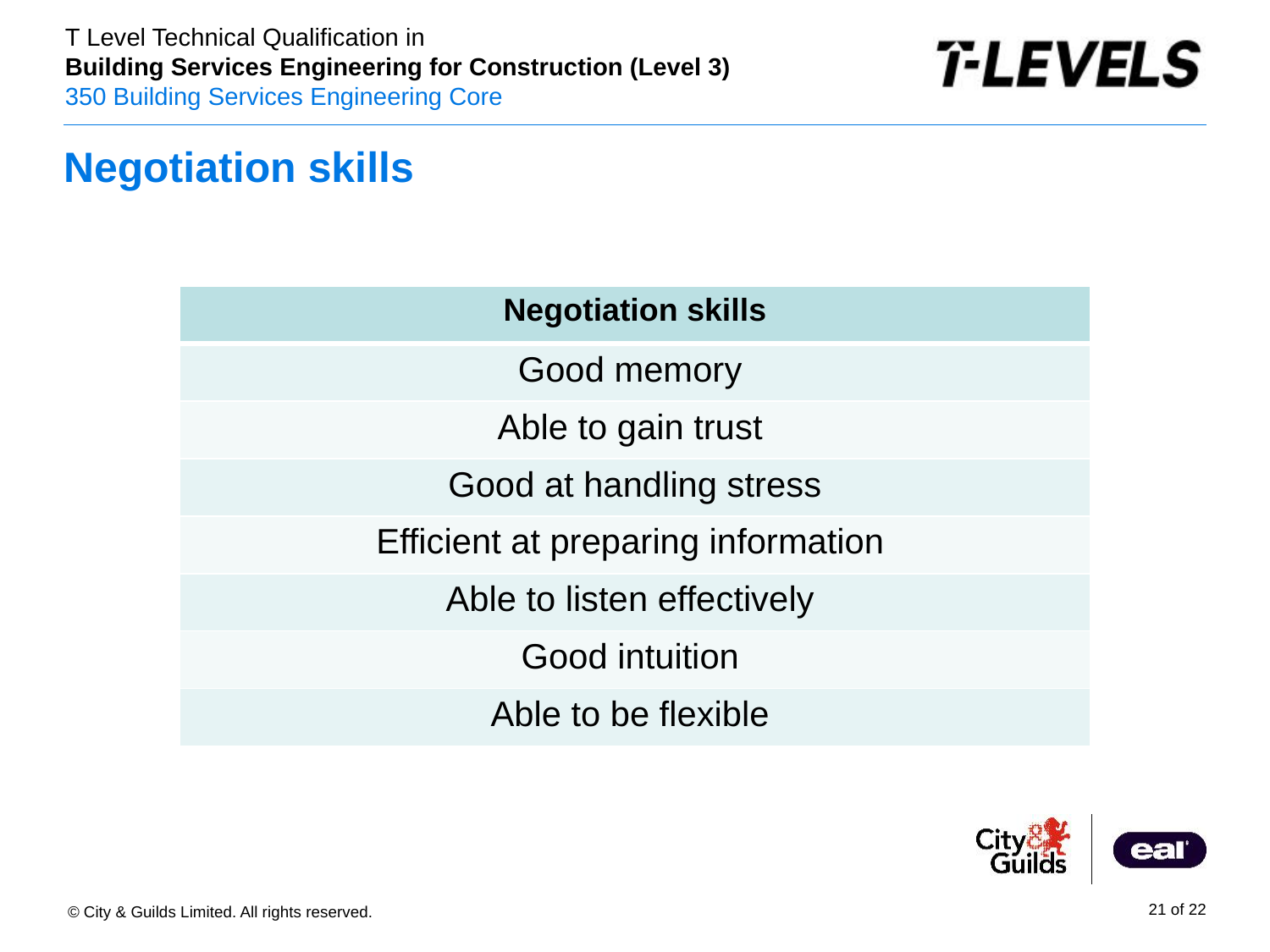

# Negotiation skills
| Negotiation skills |
| --- |
| Good memory |
| Able to gain trust |
| Good at handling stress |
| Efficient at preparing information |
| Able to listen effectively |
| Good intuition |
| Able to be flexible |